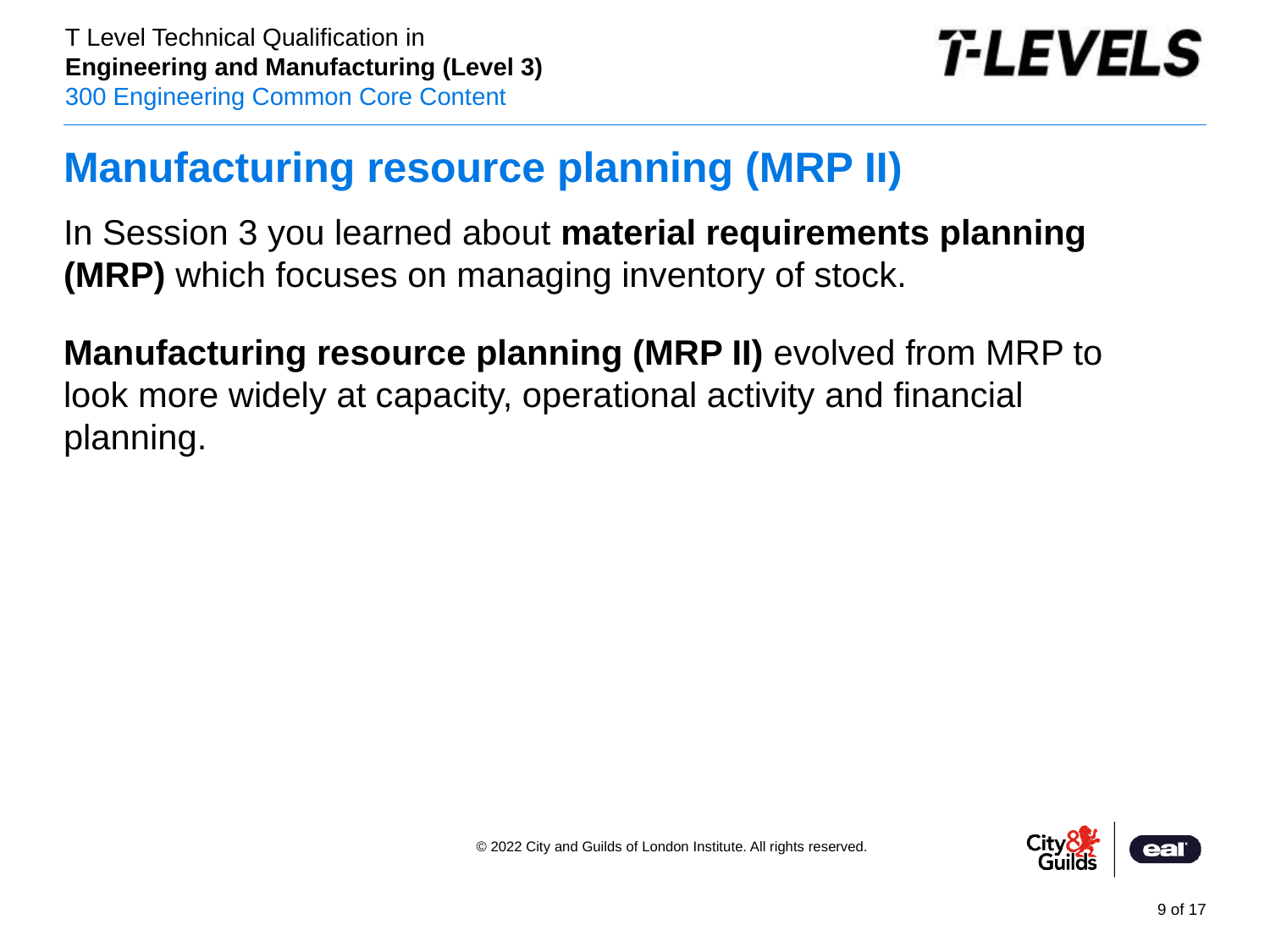

# Manufacturing resource planning (MRP II)
In Session 3 you learned about material requirements planning (MRP) which focuses on managing inventory of stock.
Manufacturing resource planning (MRP II) evolved from MRP to look more widely at capacity, operational activity and financial planning.